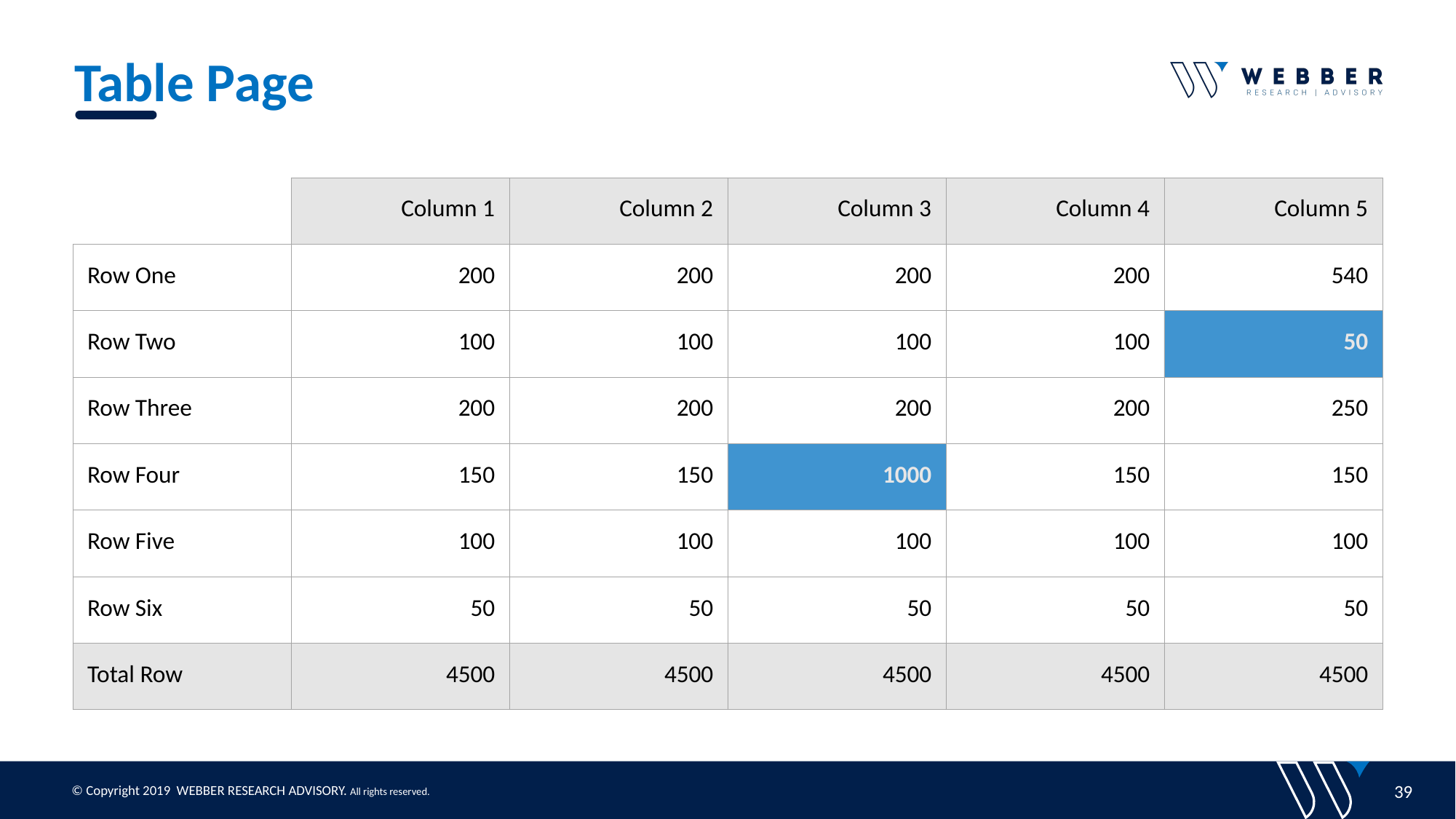

Table Page
|  | Column 1 | Column 2 | Column 3 | Column 4 | Column 5 |
| --- | --- | --- | --- | --- | --- |
| Row One | 200 | 200 | 200 | 200 | 540 |
| Row Two | 100 | 100 | 100 | 100 | 50 |
| Row Three | 200 | 200 | 200 | 200 | 250 |
| Row Four | 150 | 150 | 1000 | 150 | 150 |
| Row Five | 100 | 100 | 100 | 100 | 100 |
| Row Six | 50 | 50 | 50 | 50 | 50 |
| Total Row | 4500 | 4500 | 4500 | 4500 | 4500 |